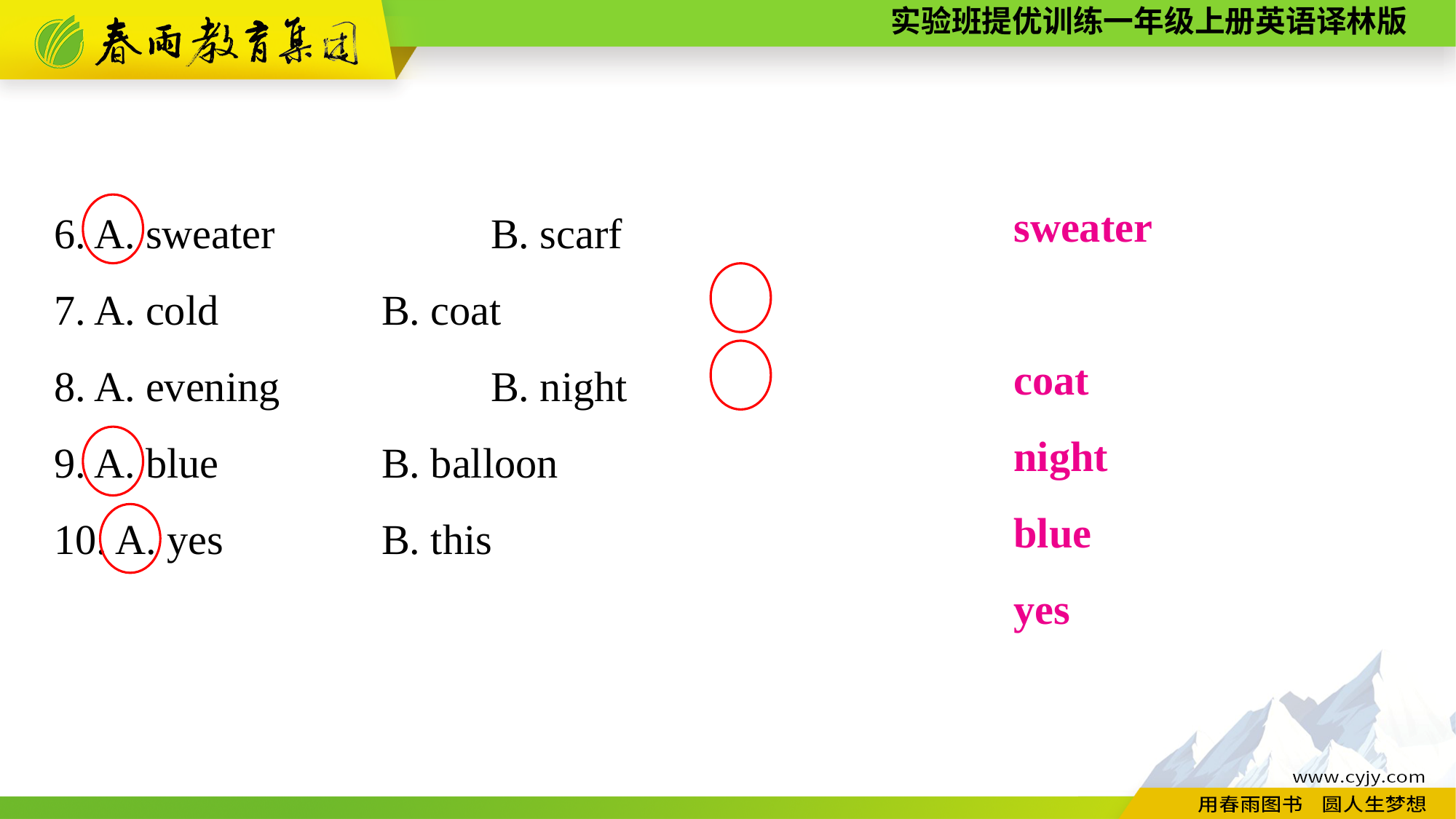

sweater
coat
night
blue
yes
6. A. sweater		B. scarf
7. A. cold		B. coat
8. A. evening		B. night
9. A. blue		B. balloon
10. A. yes		B. this